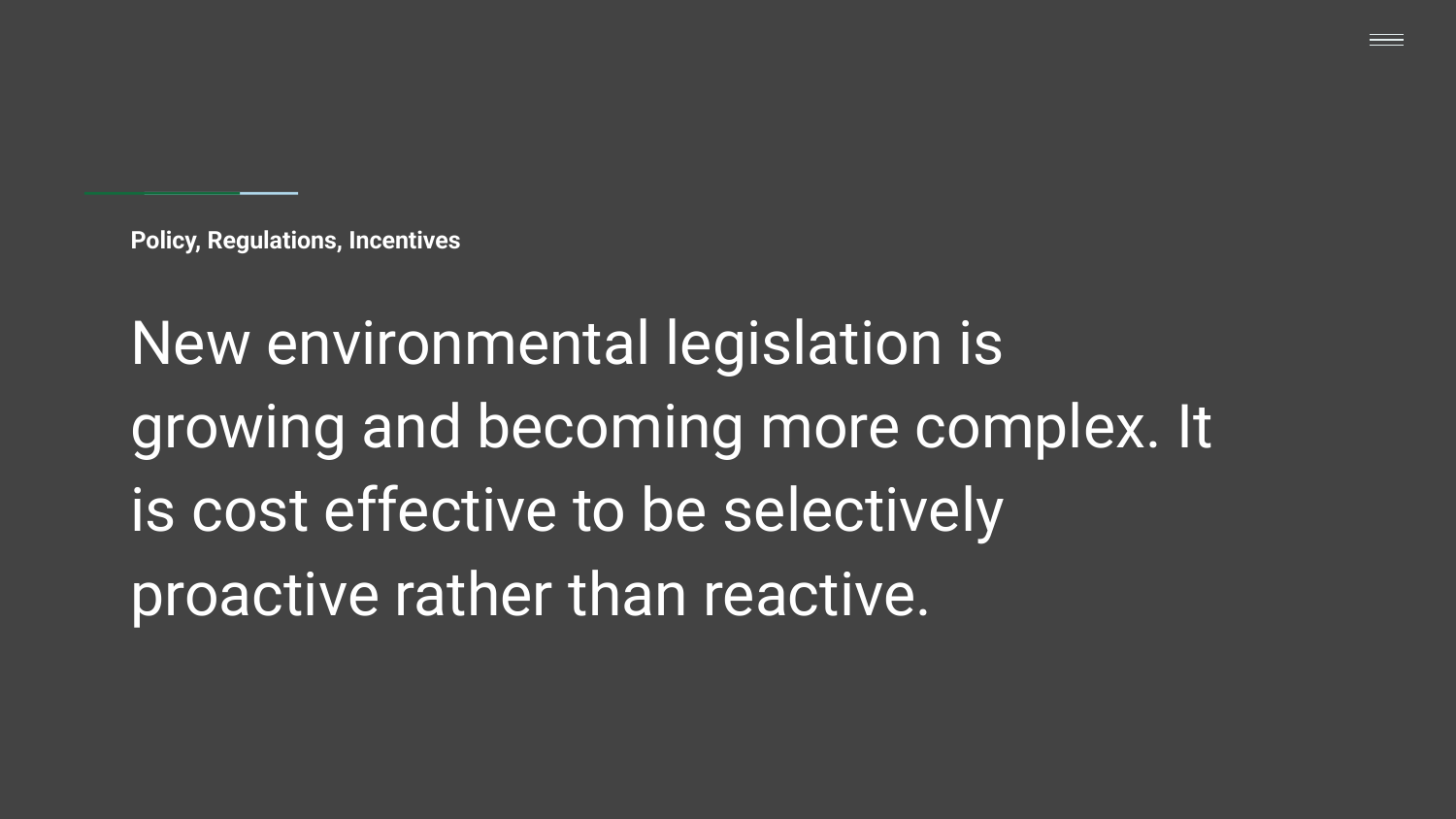

# Policy, Regulations, Incentives
New environmental legislation is growing and becoming more complex. It is cost effective to be selectively proactive rather than reactive.